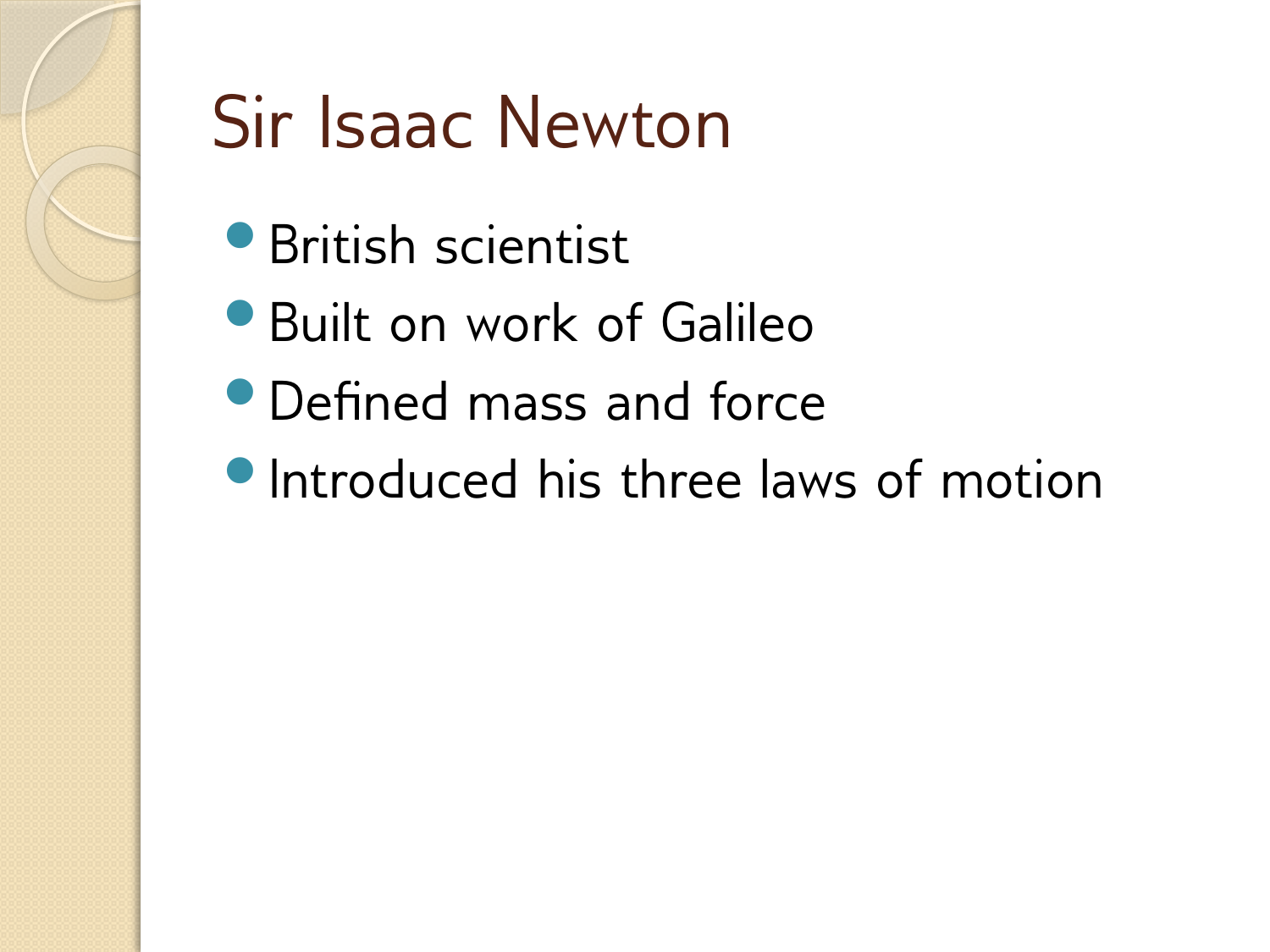

# Sir Isaac Newton
British scientist
Built on work of Galileo
Defined mass and force
Introduced his three laws of motion